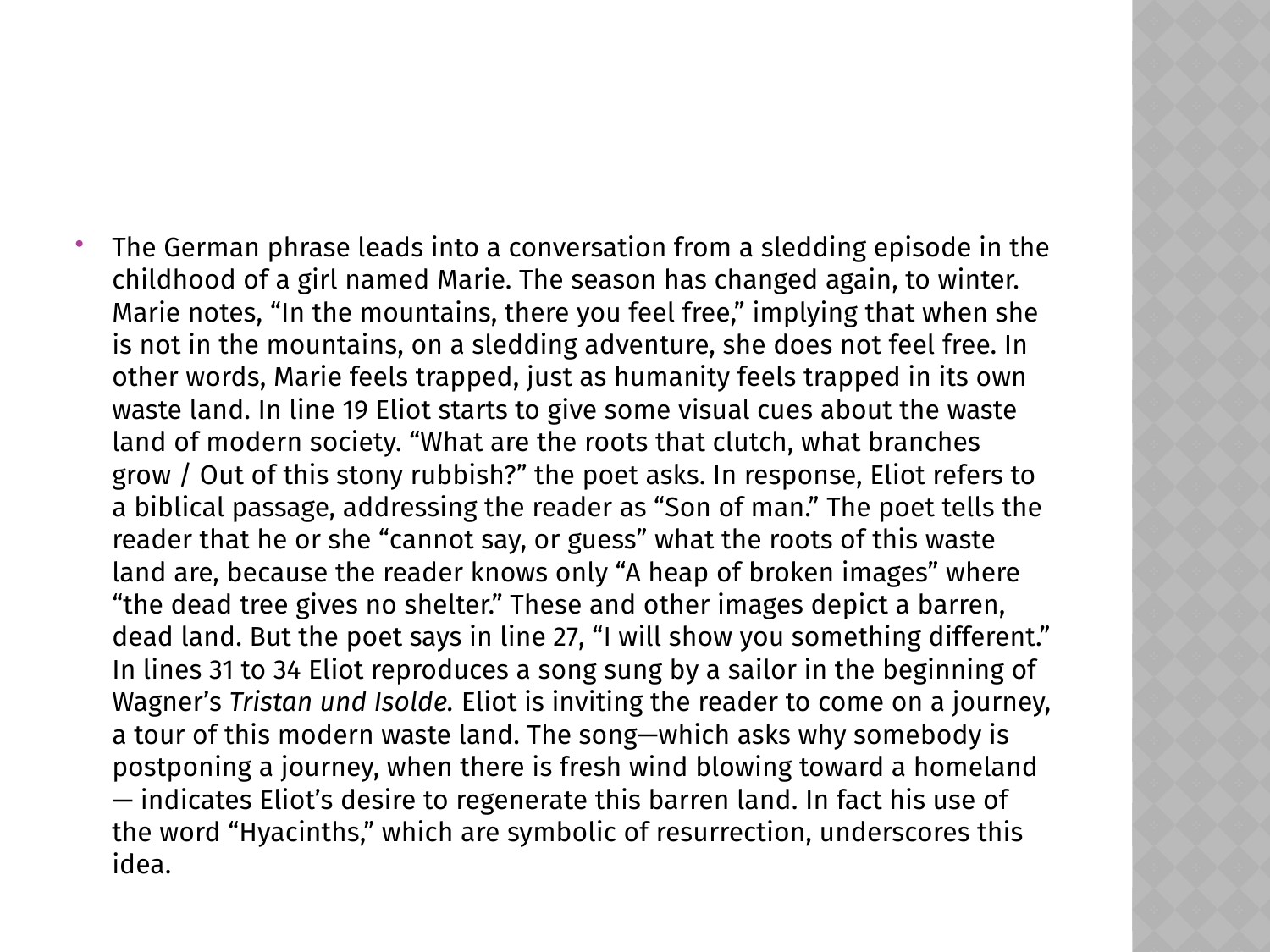

#
The German phrase leads into a conversation from a sledding episode in the childhood of a girl named Marie. The season has changed again, to winter. Marie notes, “In the mountains, there you feel free,” implying that when she is not in the mountains, on a sledding adventure, she does not feel free. In other words, Marie feels trapped, just as humanity feels trapped in its own waste land. In line 19 Eliot starts to give some visual cues about the waste land of modern society. “What are the roots that clutch, what branches grow / Out of this stony rubbish?” the poet asks. In response, Eliot refers to a biblical passage, addressing the reader as “Son of man.” The poet tells the reader that he or she “cannot say, or guess” what the roots of this waste land are, because the reader knows only “A heap of broken images” where “the dead tree gives no shelter.” These and other images depict a barren, dead land. But the poet says in line 27, “I will show you something different.” In lines 31 to 34 Eliot reproduces a song sung by a sailor in the beginning of Wagner’s Tristan und Isolde. Eliot is inviting the reader to come on a journey, a tour of this modern waste land. The song—which asks why somebody is postponing a journey, when there is fresh wind blowing toward a homeland— indicates Eliot’s desire to regenerate this barren land. In fact his use of the word “Hyacinths,” which are symbolic of resurrection, underscores this idea.